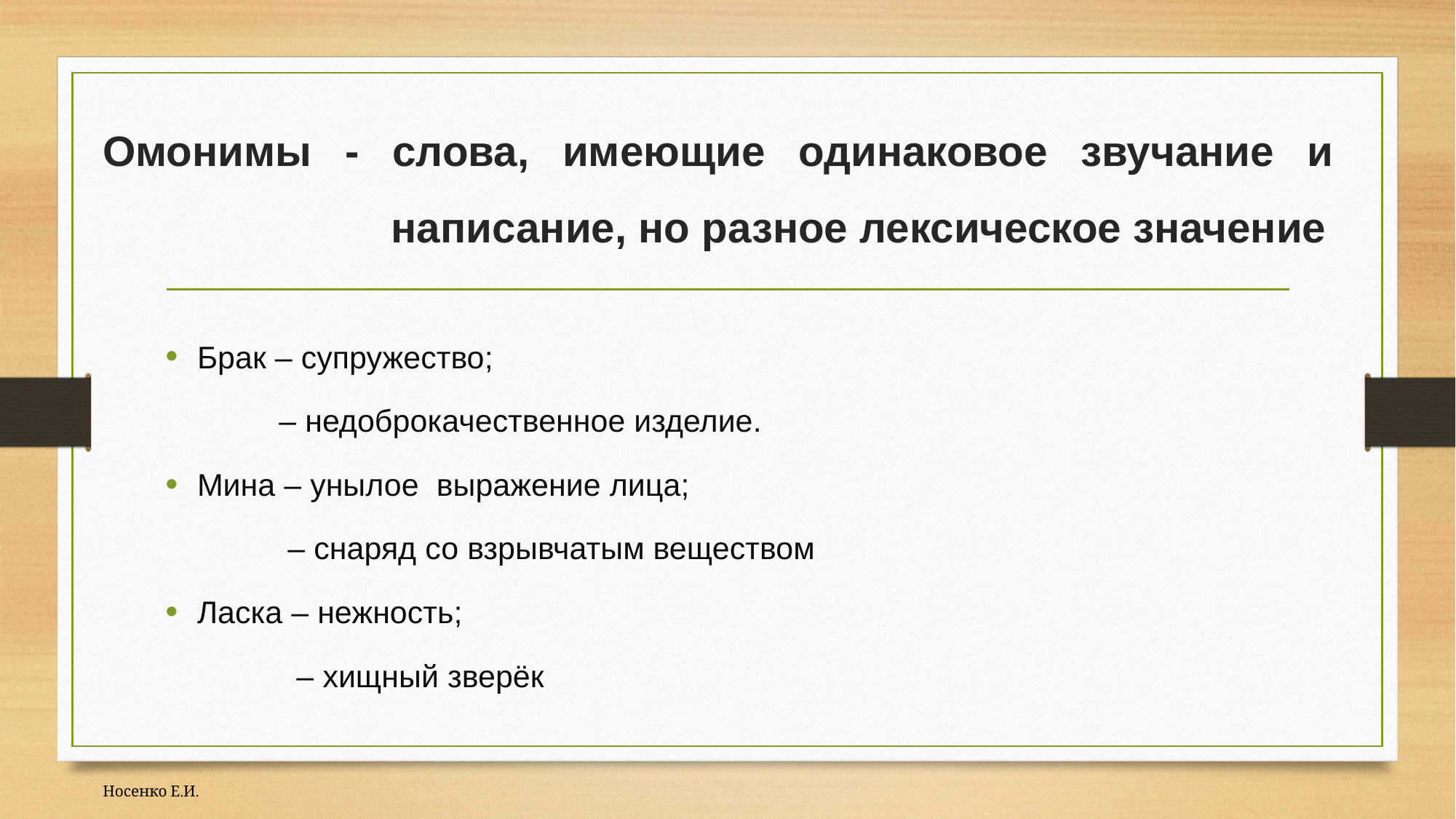

# Омонимы - слова, имеющие одинаковое звучание и написание, но разное лексическое значение
Брак – супружество;
             – недоброкачественное изделие.
Мина – унылое  выражение лица;
              – снаряд со взрывчатым веществом
Ласка – нежность;
               – хищный зверёк

Носенко Е.И.